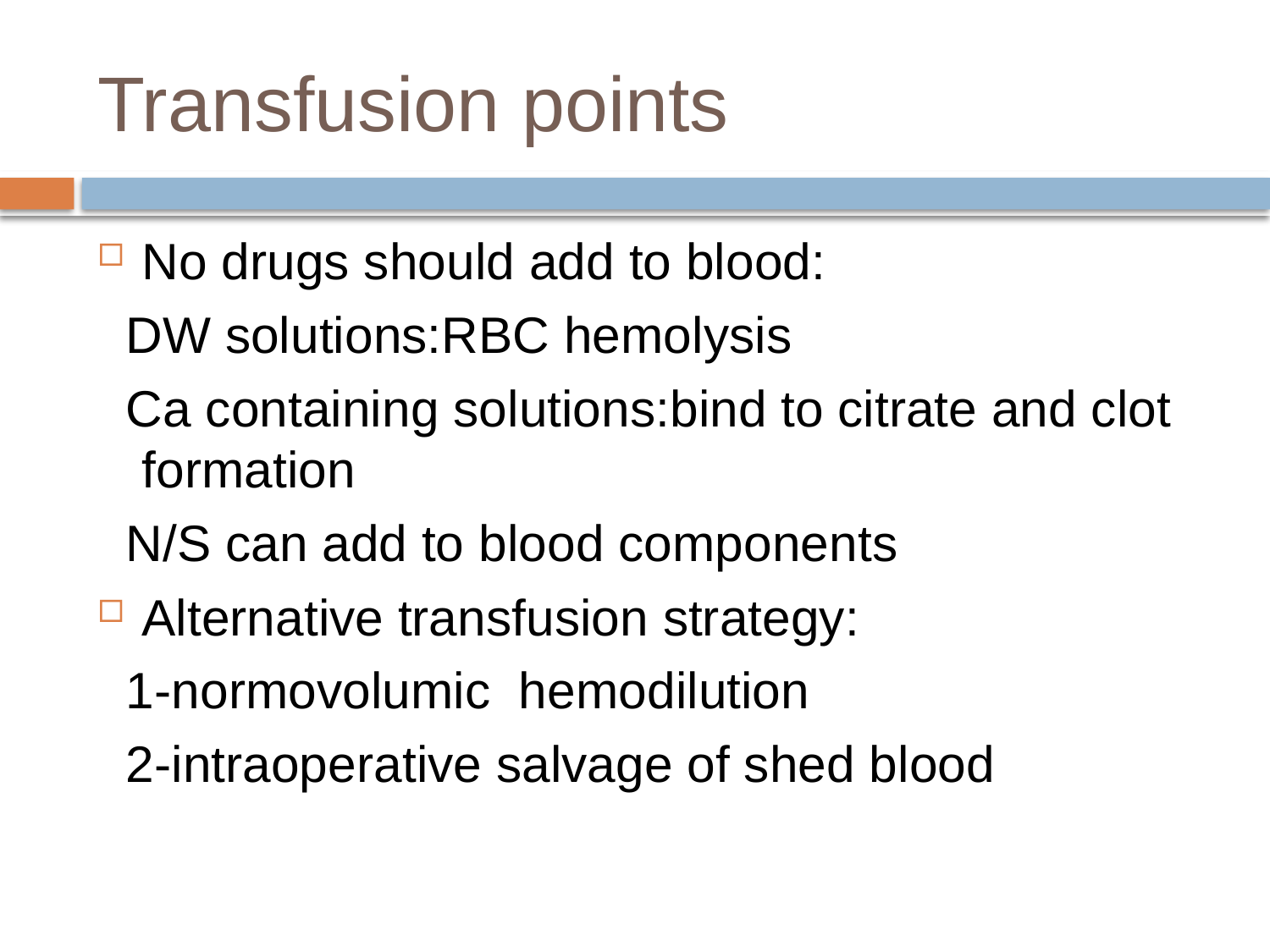

# Transfusion points
No drugs should add to blood:
  DW solutions:RBC hemolysis
  Ca containing solutions:bind to citrate and clot formation
  N/S can add to blood components
Alternative transfusion strategy:
  1-normovolumic  hemodilution
  2-intraoperative salvage of shed blood